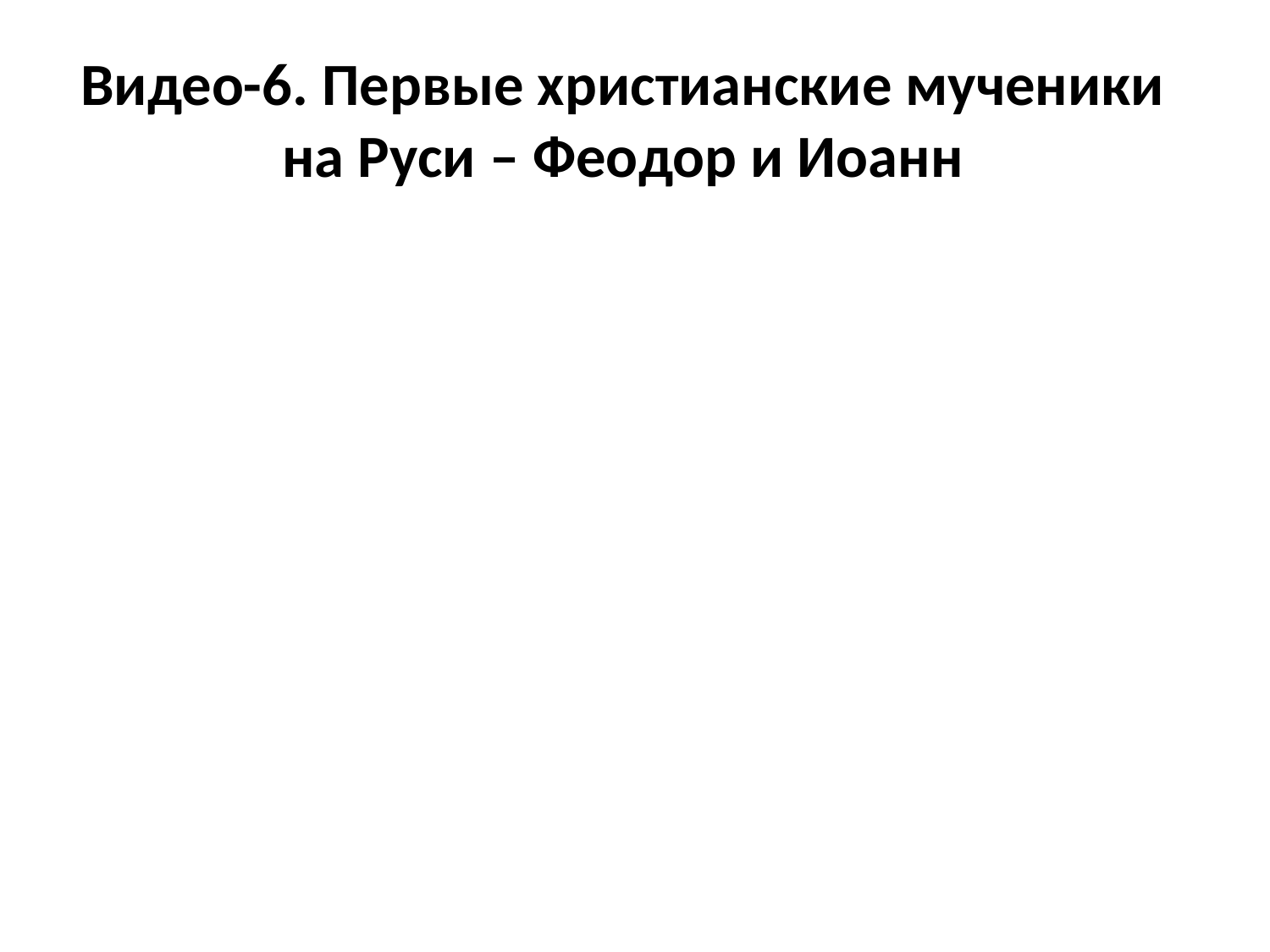

# Видео-6. Первые христианские мученики на Руси – Феодор и Иоанн